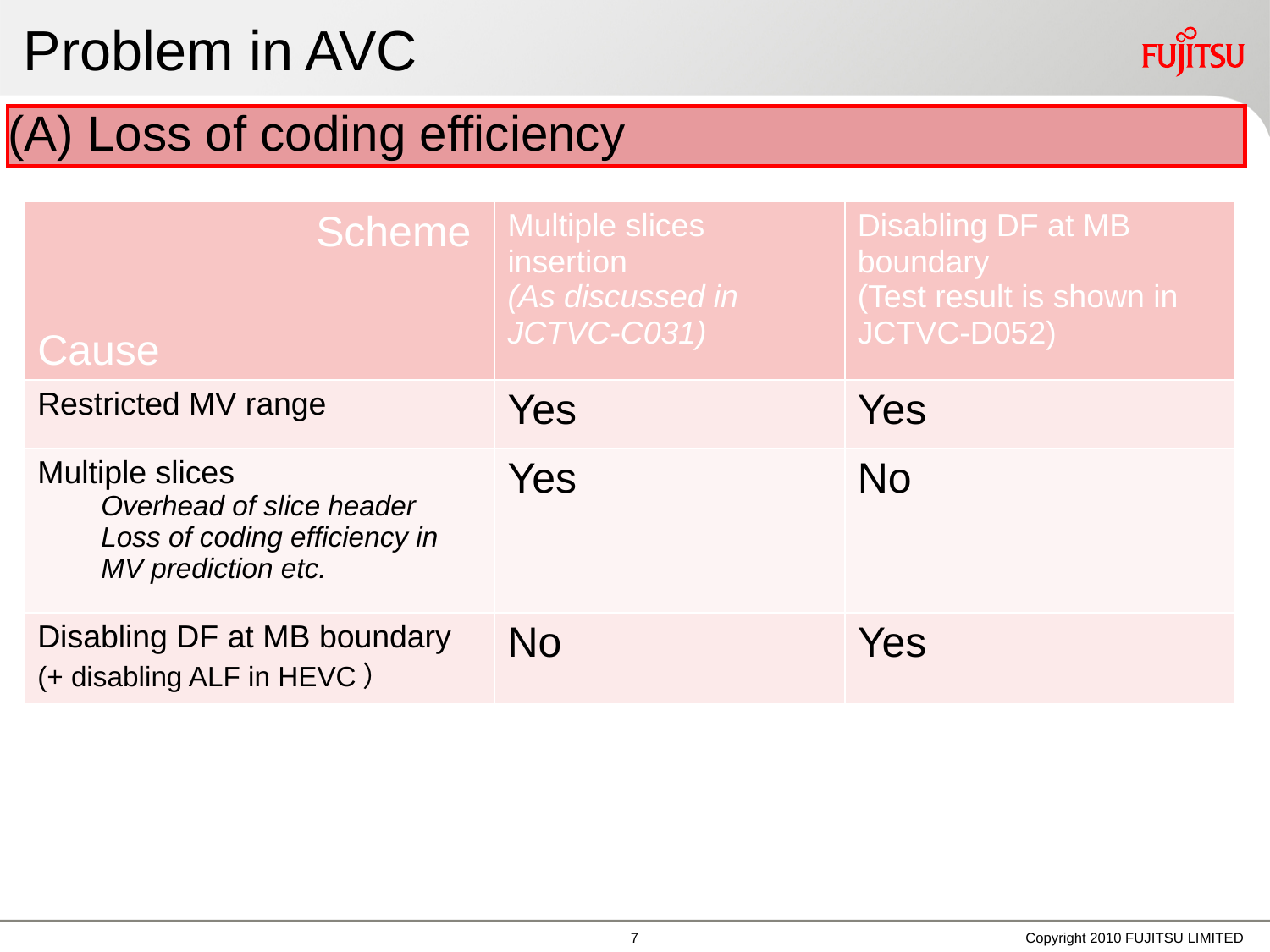

# Problem in AVC
(A) Loss of coding efficiency
| Scheme Cause | Multiple slices insertion (As discussed in JCTVC-C031) | Disabling DF at MB boundary (Test result is shown in JCTVC-D052) |
| --- | --- | --- |
| Restricted MV range | Yes | Yes |
| Multiple slices Overhead of slice header Loss of coding efficiency in MV prediction etc. | Yes | No |
| Disabling DF at MB boundary (+ disabling ALF in HEVC） | No | Yes |
7
Copyright 2010 FUJITSU LIMITED